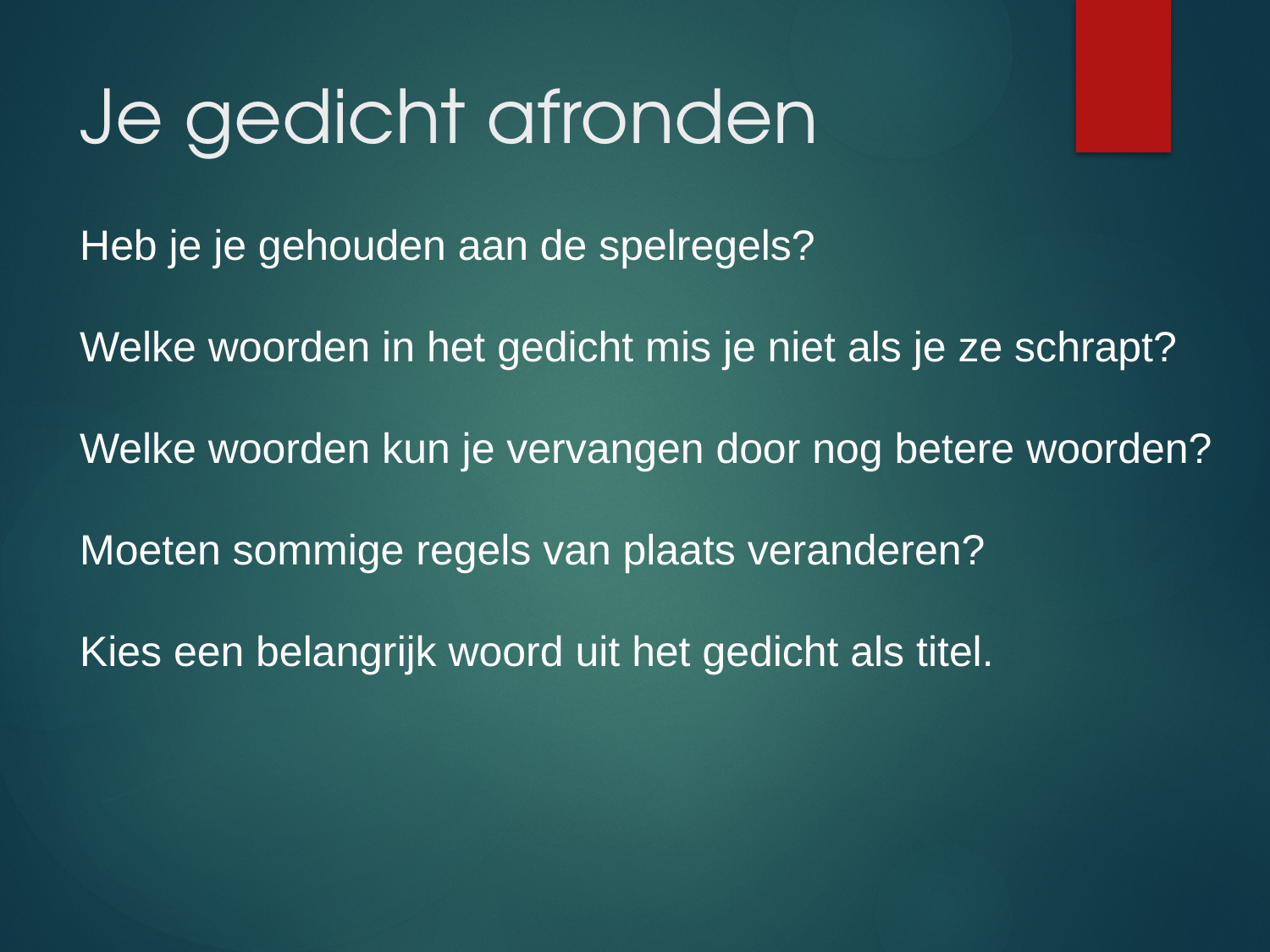

# Je gedicht afronden
Heb je je gehouden aan de spelregels?

Welke woorden in het gedicht mis je niet als je ze schrapt?

Welke woorden kun je vervangen door nog betere woorden?

Moeten sommige regels van plaats veranderen?

Kies een belangrijk woord uit het gedicht als titel.